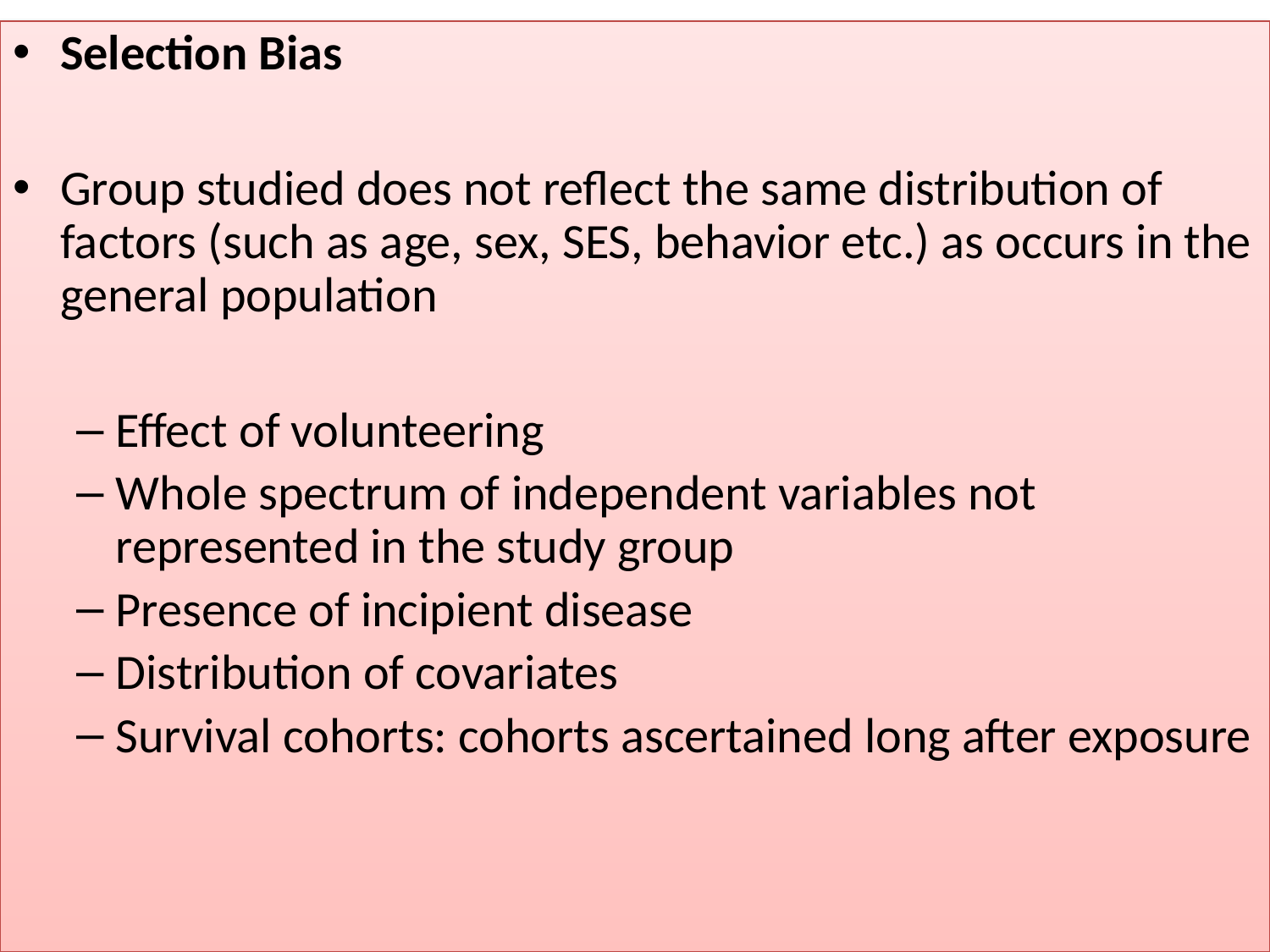

Selection Bias

Group studied does not reflect the same distribution of factors (such as age, sex, SES, behavior etc.) as occurs in the general population

Effect of volunteering
Whole spectrum of independent variables not represented in the study group
Presence of incipient disease
Distribution of covariates
Survival cohorts: cohorts ascertained long after exposure